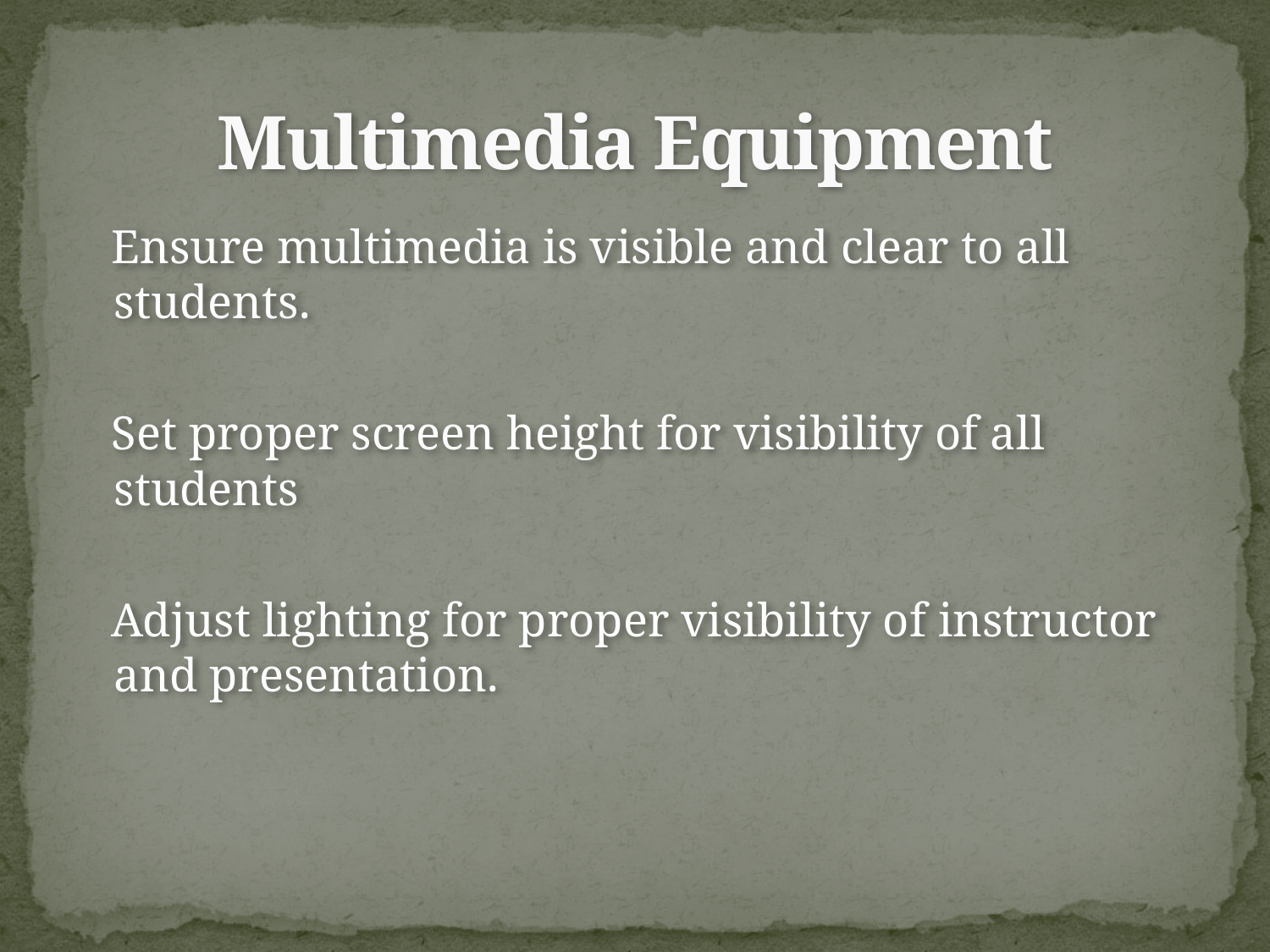

# Multimedia Equipment
   Ensure multimedia is visible and clear to all students.

   Set proper screen height for visibility of all students

   Adjust lighting for proper visibility of instructor and presentation.